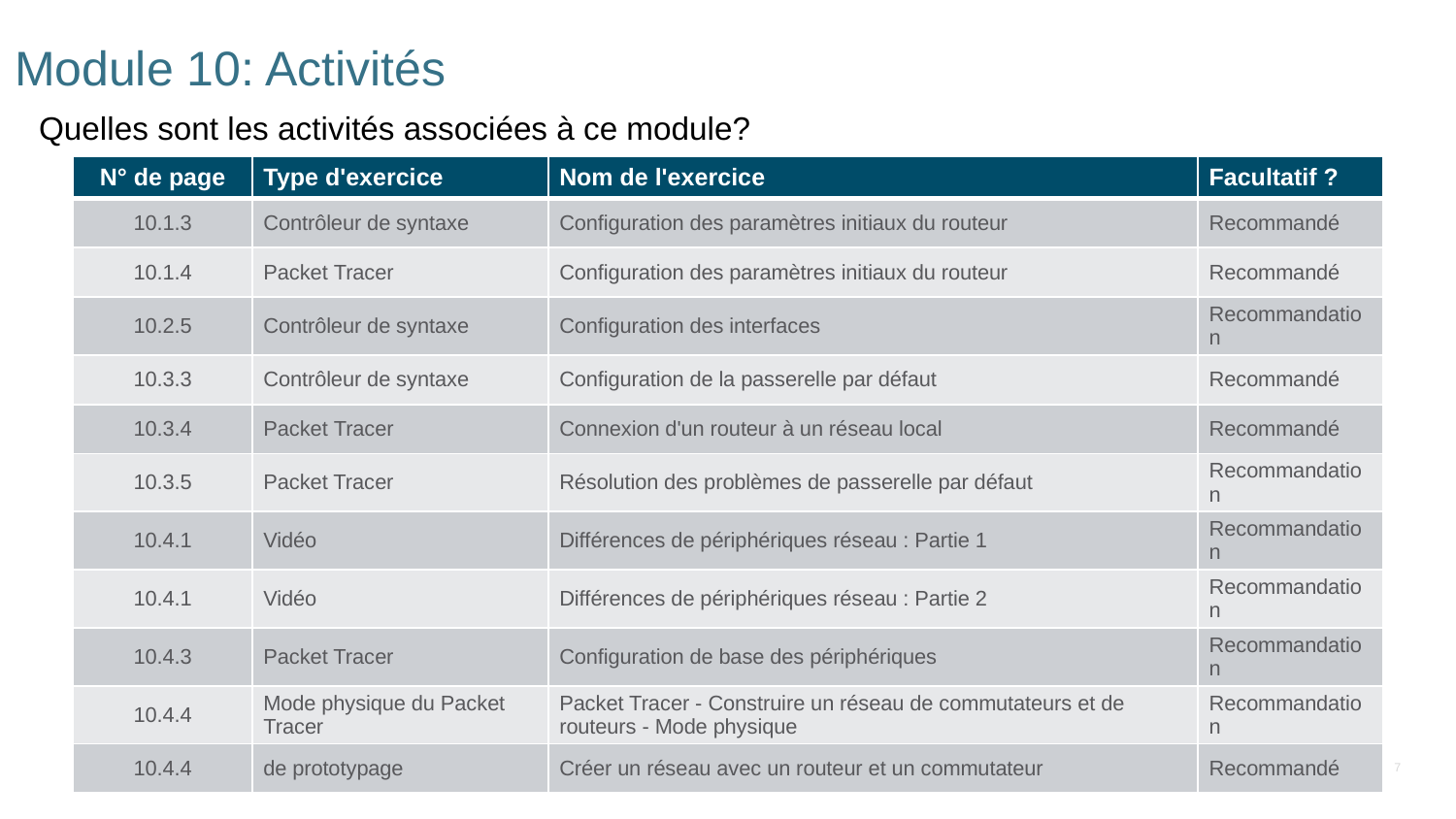

# Module 10: Activités
Quelles sont les activités associées à ce module?

| N° de page | Type d'exercice | Nom de l'exercice | Facultatif ? |
| --- | --- | --- | --- |
| 10.1.3 | Contrôleur de syntaxe | Configuration des paramètres initiaux du routeur | Recommandé |
| 10.1.4 | Packet Tracer | Configuration des paramètres initiaux du routeur | Recommandé |
| 10.2.5 | Contrôleur de syntaxe | Configuration des interfaces | Recommandation |
| 10.3.3 | Contrôleur de syntaxe | Configuration de la passerelle par défaut | Recommandé |
| 10.3.4 | Packet Tracer | Connexion d'un routeur à un réseau local | Recommandé |
| 10.3.5 | Packet Tracer | Résolution des problèmes de passerelle par défaut | Recommandation |
| 10.4.1 | Vidéo | Différences de périphériques réseau : Partie 1 | Recommandation |
| 10.4.1 | Vidéo | Différences de périphériques réseau : Partie 2 | Recommandation |
| 10.4.3 | Packet Tracer | Configuration de base des périphériques | Recommandation |
| 10.4.4 | Mode physique du Packet Tracer | Packet Tracer - Construire un réseau de commutateurs et de routeurs - Mode physique | Recommandation |
| 10.4.4 | de prototypage | Créer un réseau avec un routeur et un commutateur | Recommandé |